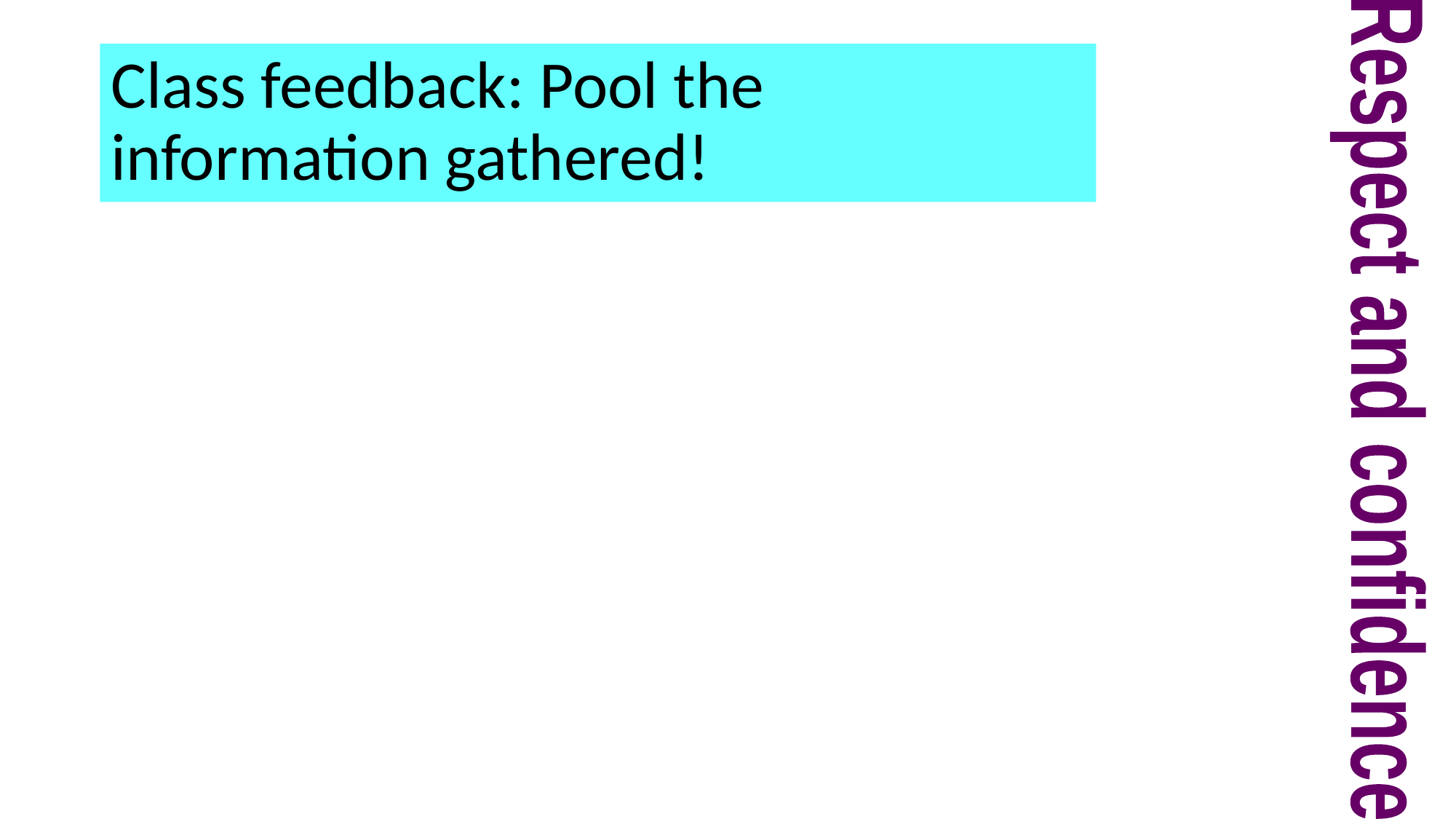

# Class feedback: Pool the information gathered!

Respect and confidence